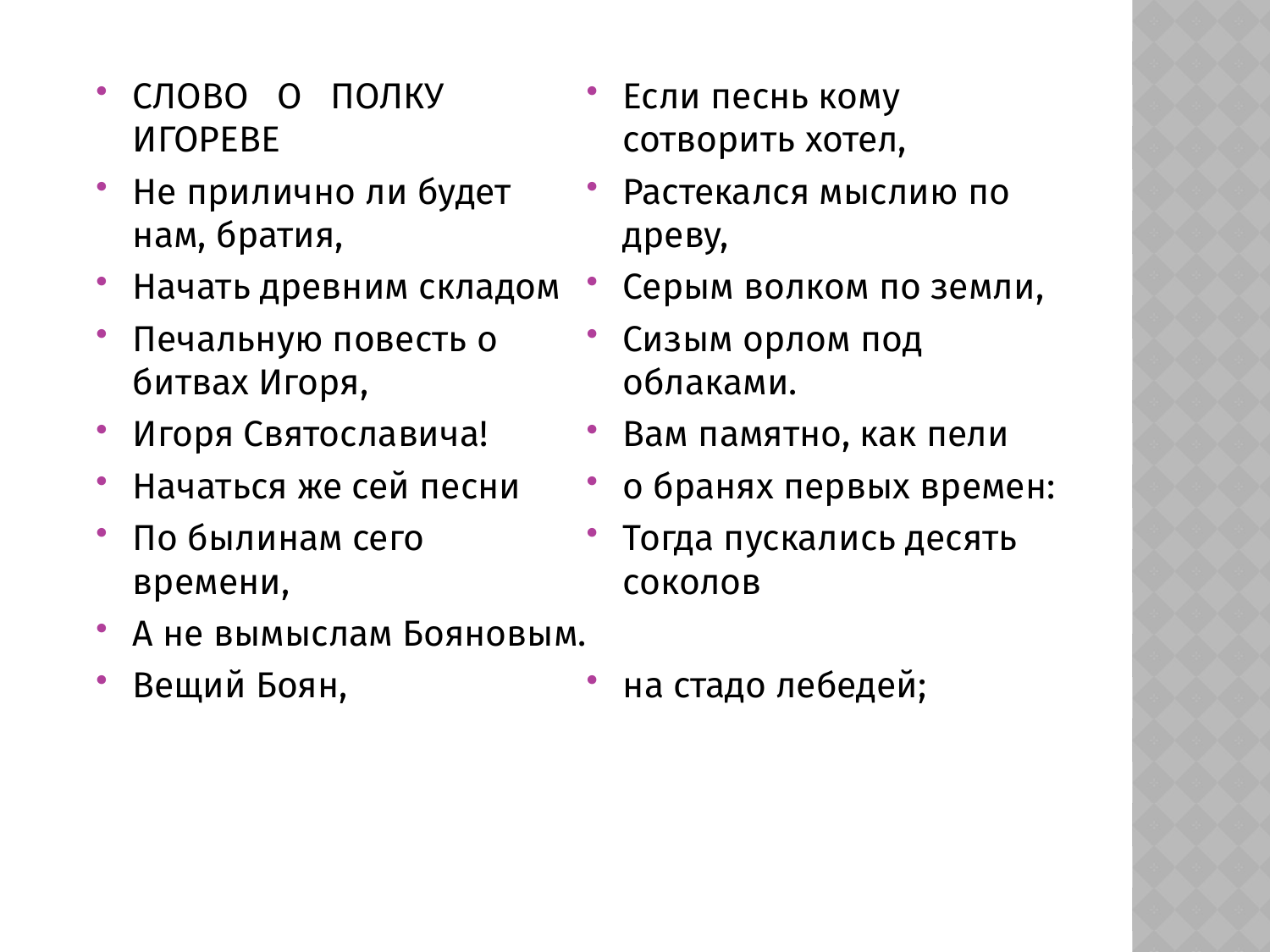

СЛОВО   О   ПОЛКУ   ИГОРЕВЕ
Не прилично ли будет нам, братия,
Начать древним складом
Печальную повесть о битвах Игоря,
Игоря Святославича!
Начаться же сей песни
По былинам сего времени,
А не вымыслам Бояновым.
Вещий Боян,
Если песнь кому сотворить хотел,
Растекался мыслию по древу,
Серым волком по земли,
Сизым орлом под облаками.
Вам памятно, как пели
о бранях первых времен:
Тогда пускались десять соколов

на стадо лебедей;